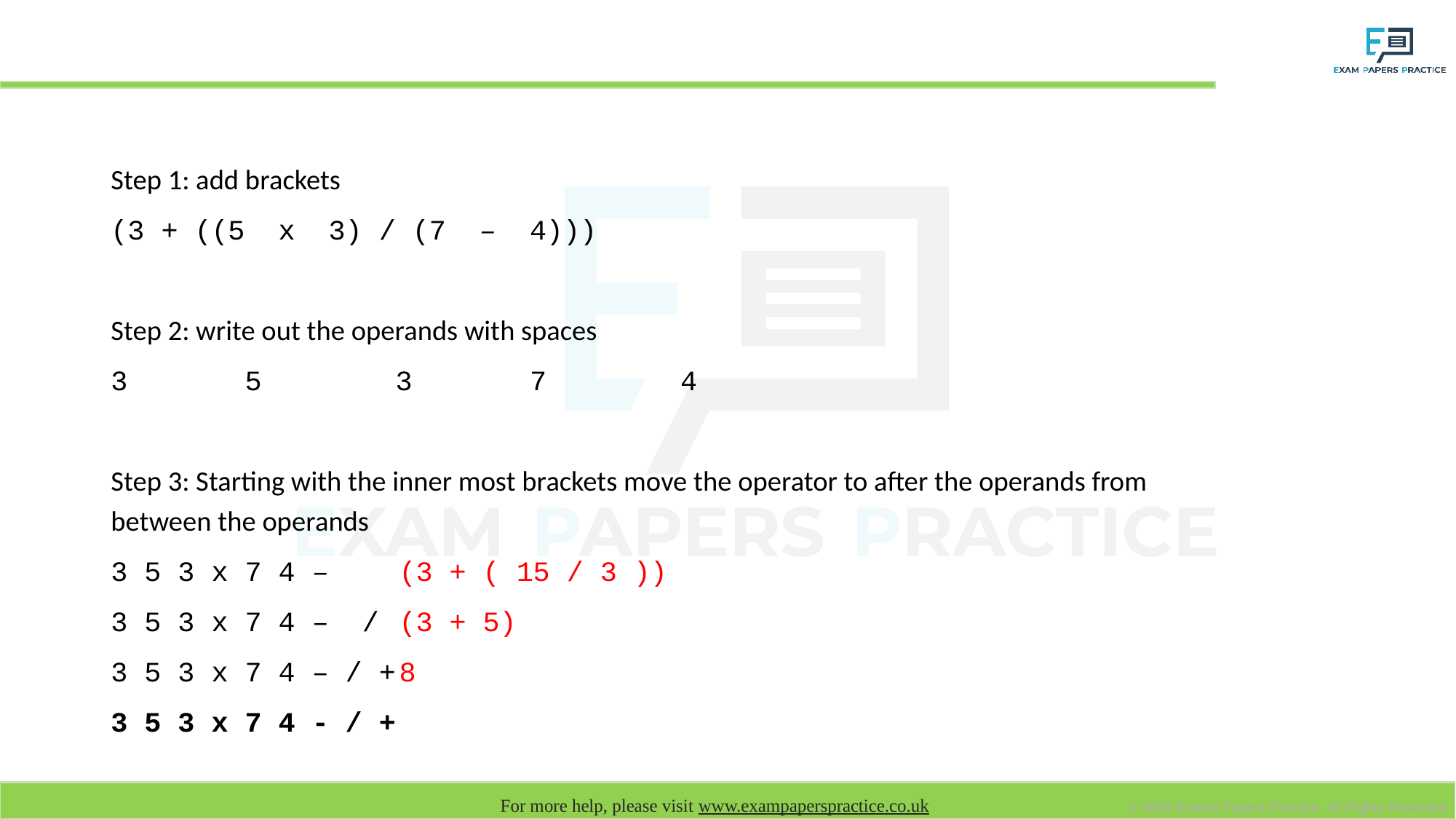

# Worked example: Convert the following infix expression to RPN: 3 + 5 x 3 / (7-4)
Step 1: add brackets
(3 + ((5  x  3) / (7  –  4)))

Step 2: write out the operands with spaces
3       5        3       7        4

Step 3: Starting with the inner most brackets move the operator to after the operands from between the operands
3 5 3 x 7 4 – 		(3 + ( 15 / 3 ))
3 5 3 x 7 4 –  / 		(3 + 5)
3 5 3 x 7 4 – / +		8
3 5 3 x 7 4 - / +